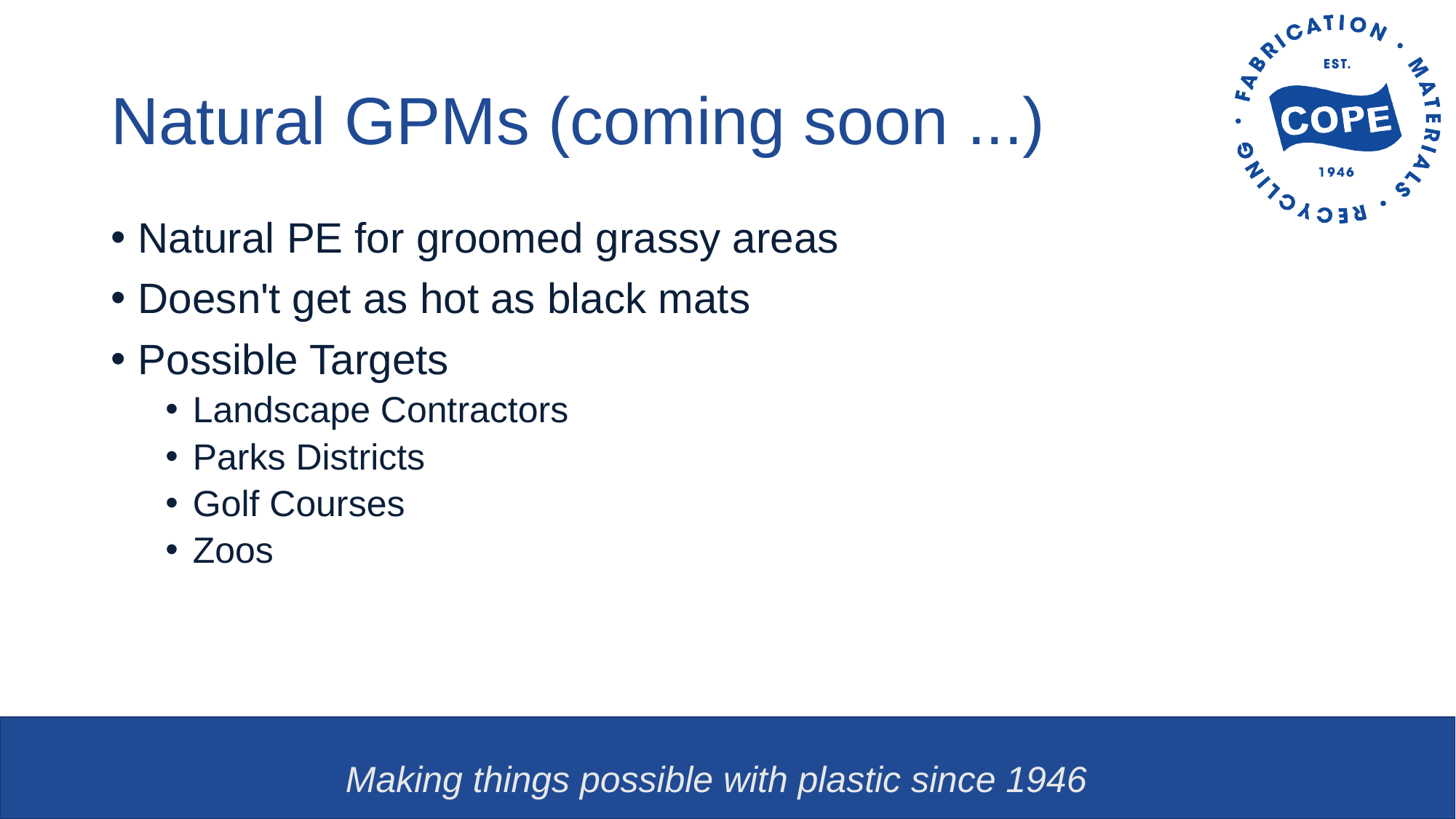

# Natural GPMs (coming soon ...)
Natural PE for groomed grassy areas
Doesn't get as hot as black mats
Possible Targets
Landscape Contractors
Parks Districts
Golf Courses
Zoos